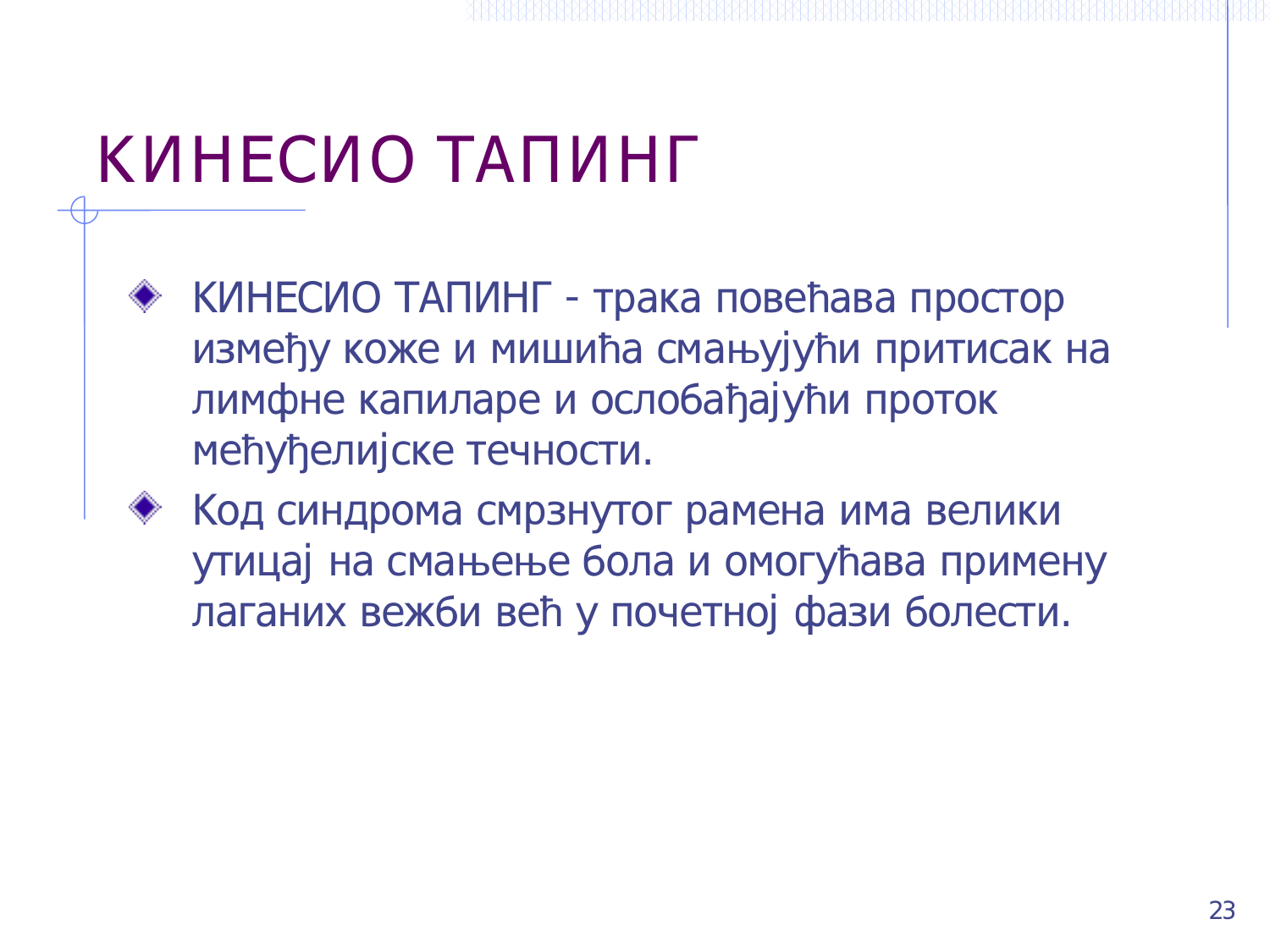

# КИНЕСИО ТАПИНГ
КИНЕСИО ТАПИНГ - трака повећава простор између коже и мишића смањујући притисак на лимфне капиларе и ослобађајући проток мећуђелијске течности.
Код синдрома смрзнутог рамена има велики утицај на смањење бола и омогућава примену лаганих вежби већ у почетној фази болести.
23